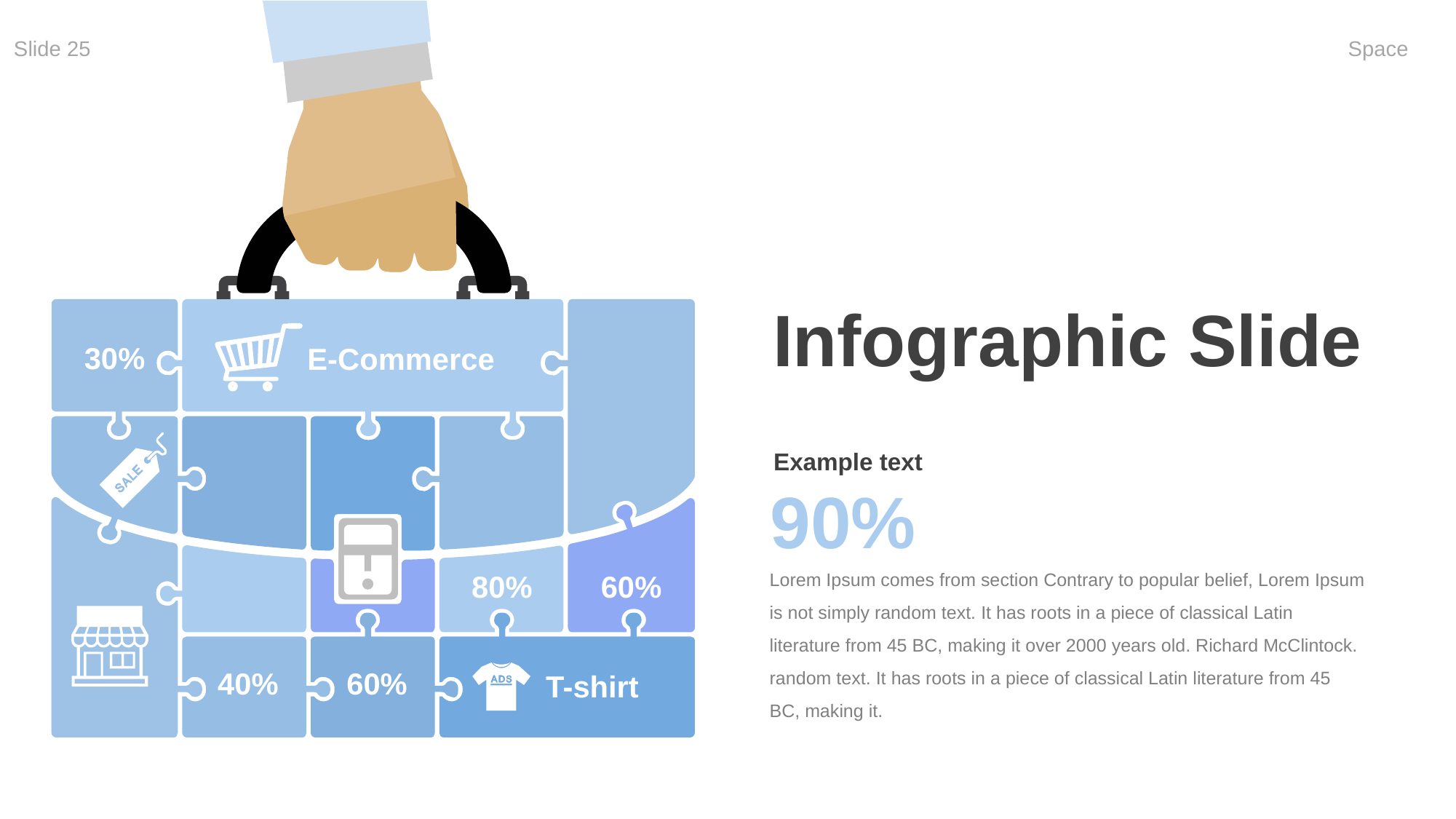

Infographic Slide

30%
E-Commerce

Example text
90%

Lorem Ipsum comes from section Contrary to popular belief, Lorem Ipsum is not simply random text. It has roots in a piece of classical Latin literature from 45 BC, making it over 2000 years old. Richard McClintock. random text. It has roots in a piece of classical Latin literature from 45 BC, making it.

80%
60%

40%
60%
T-shirt